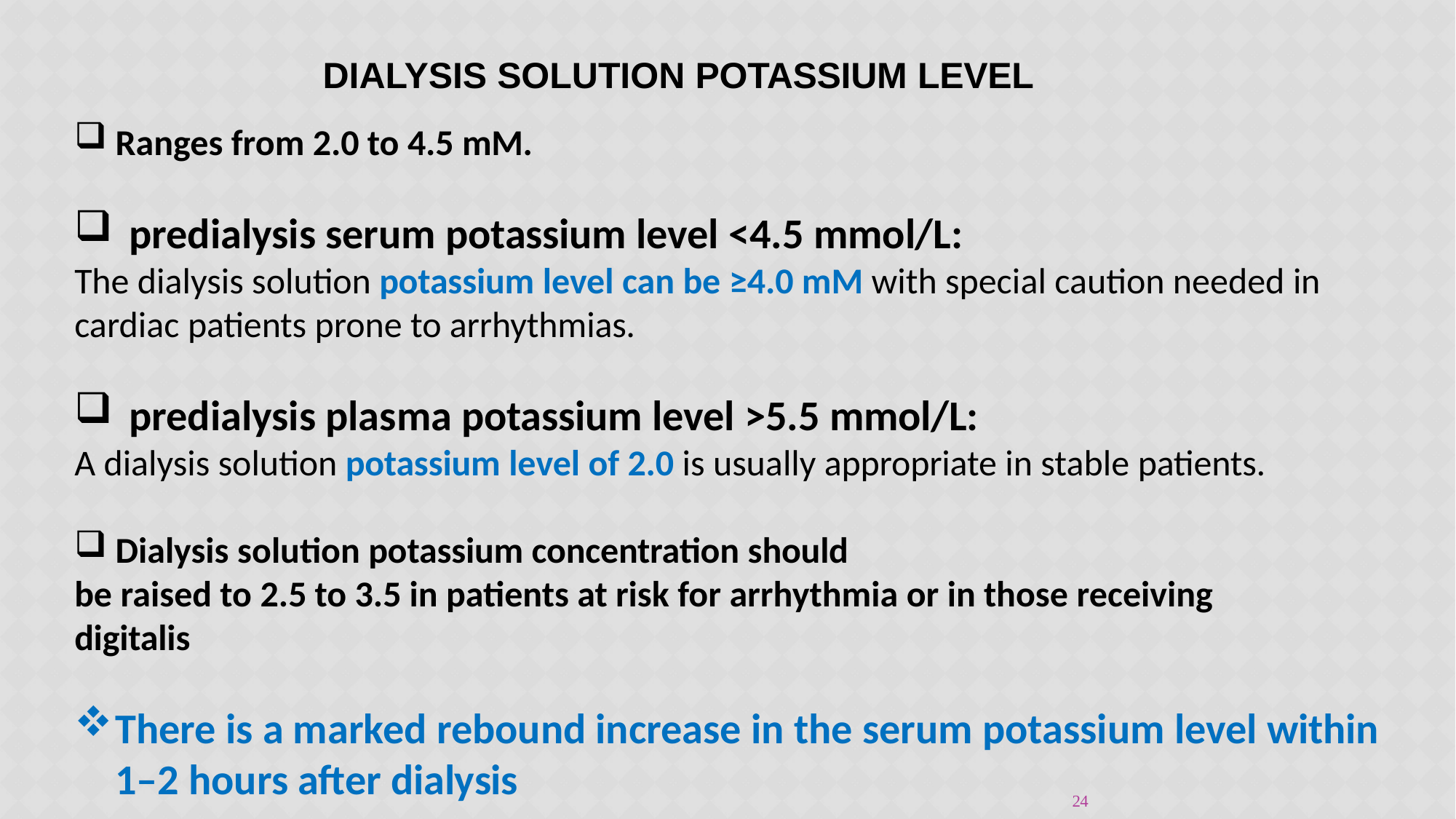

# Dialysis solution potassium level
Ranges from 2.0 to 4.5 mM.
predialysis serum potassium level <4.5 mmol/L:
The dialysis solution potassium level can be ≥4.0 mM with special caution needed in cardiac patients prone to arrhythmias.
predialysis plasma potassium level >5.5 mmol/L:
A dialysis solution potassium level of 2.0 is usually appropriate in stable patients.
Dialysis solution potassium concentration should
be raised to 2.5 to 3.5 in patients at risk for arrhythmia or in those receiving digitalis
There is a marked rebound increase in the serum potassium level within 1–2 hours after dialysis
24